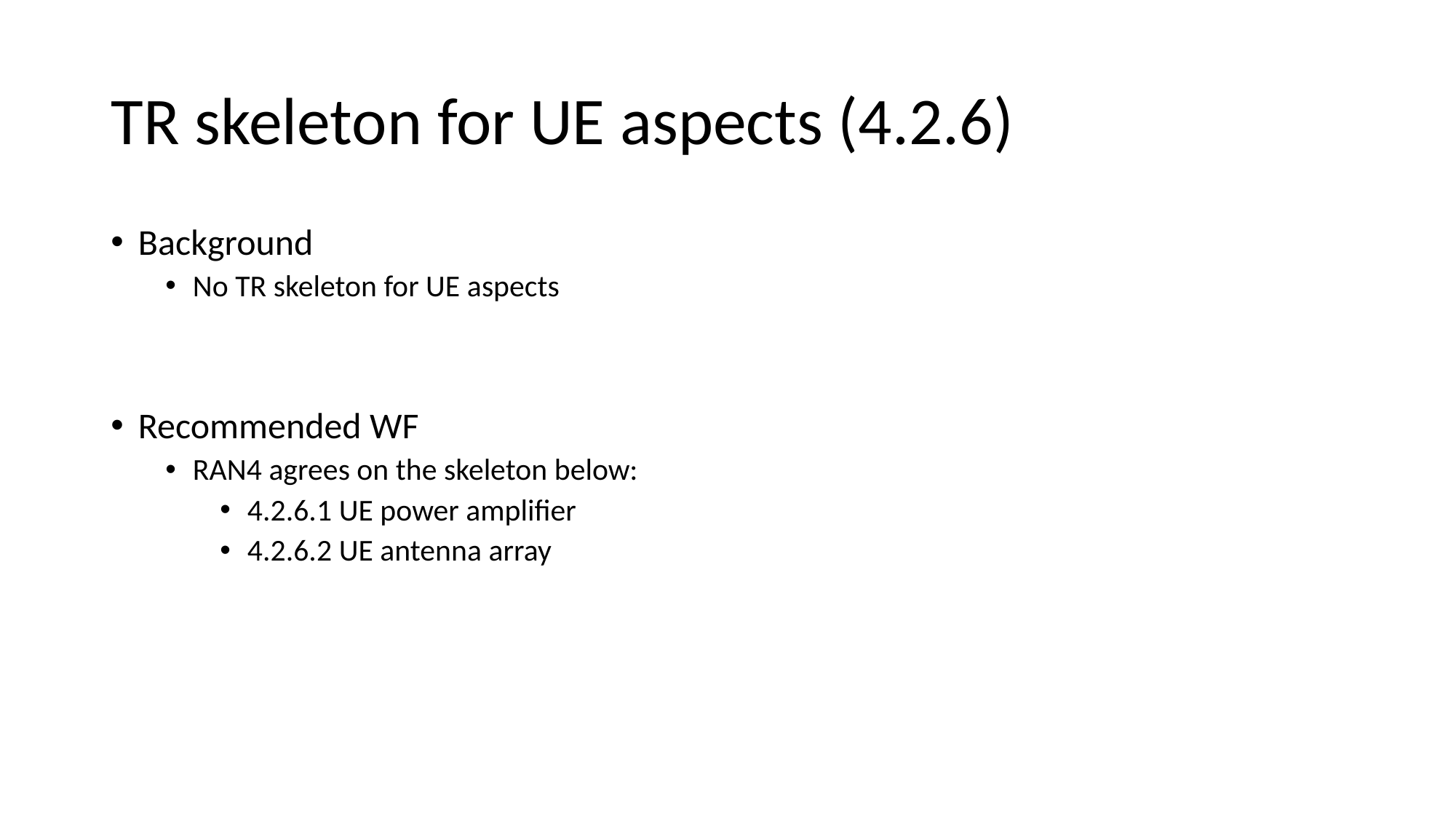

# TR skeleton for UE aspects (4.2.6)
Background
No TR skeleton for UE aspects

Recommended WF
RAN4 agrees on the skeleton below:
4.2.6.1 UE power amplifier
4.2.6.2 UE antenna array